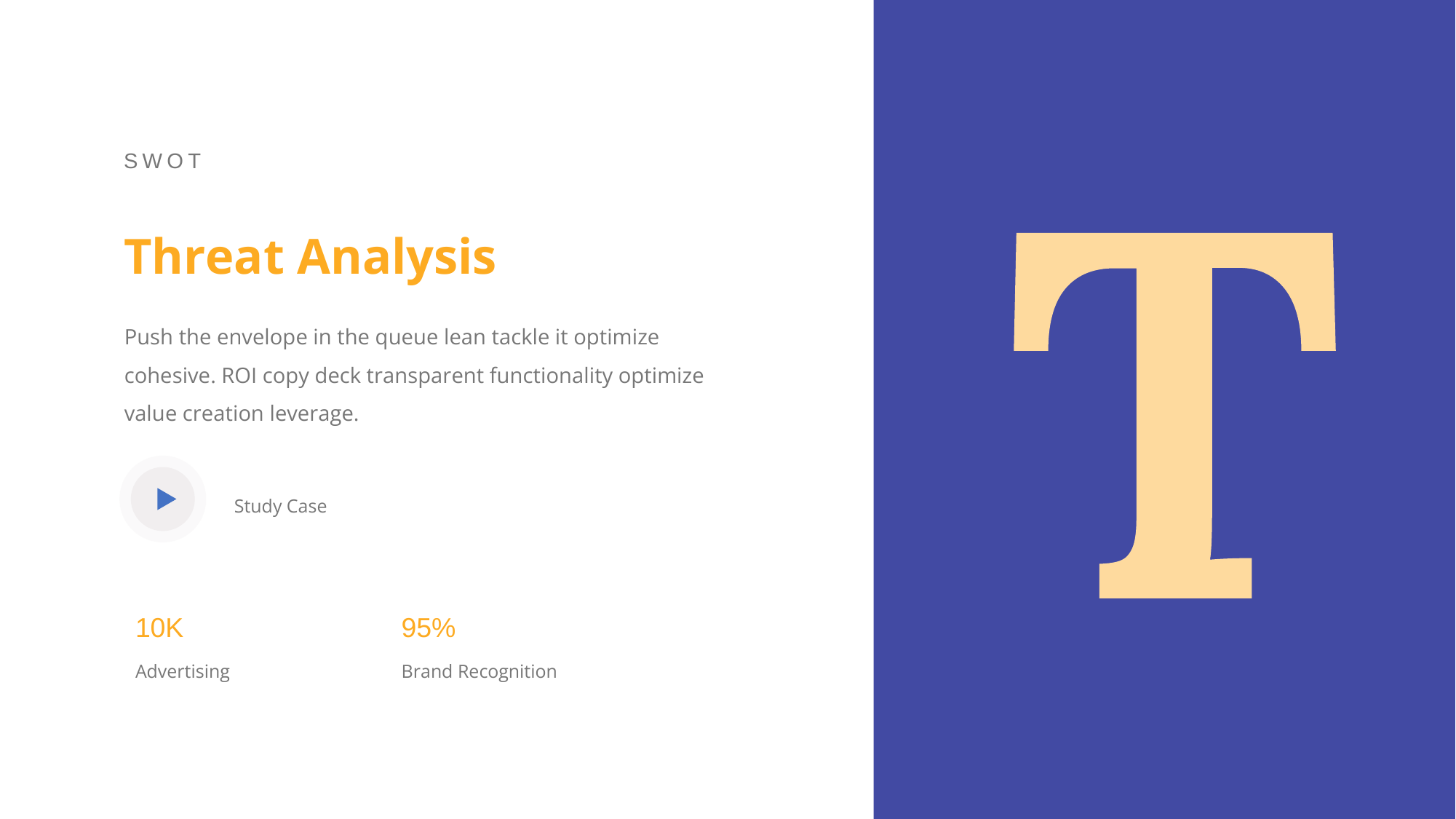

SWOT
Threat Analysis

Push the envelope in the queue lean tackle it optimize cohesive. ROI copy deck transparent functionality optimize value creation leverage.

Study Case
10K
95%
Advertising
Brand Recognition